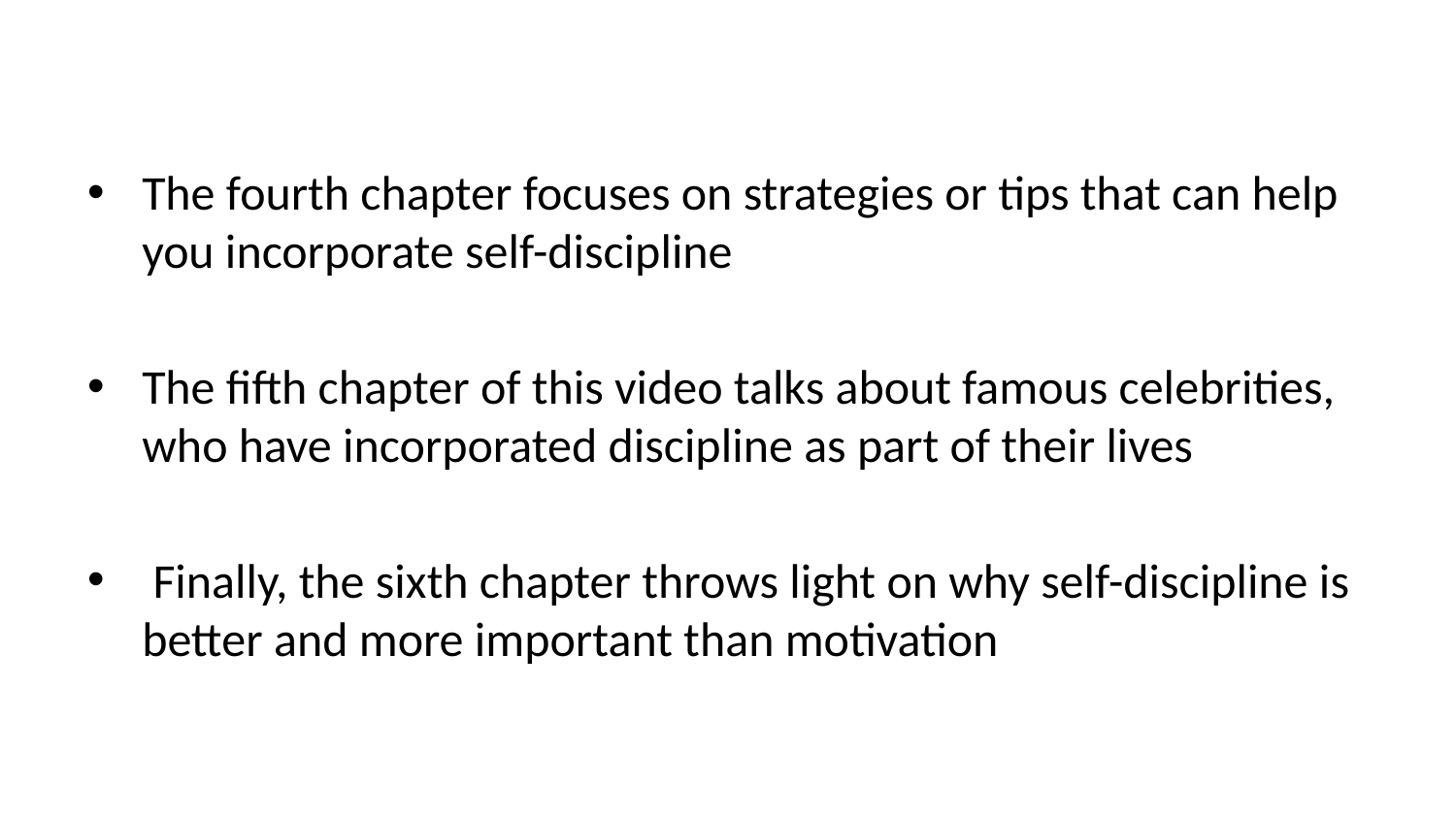

The fourth chapter focuses on strategies or tips that can help you incorporate self-discipline

The fifth chapter of this video talks about famous celebrities, who have incorporated discipline as part of their lives

 Finally, the sixth chapter throws light on why self-discipline is better and more important than motivation